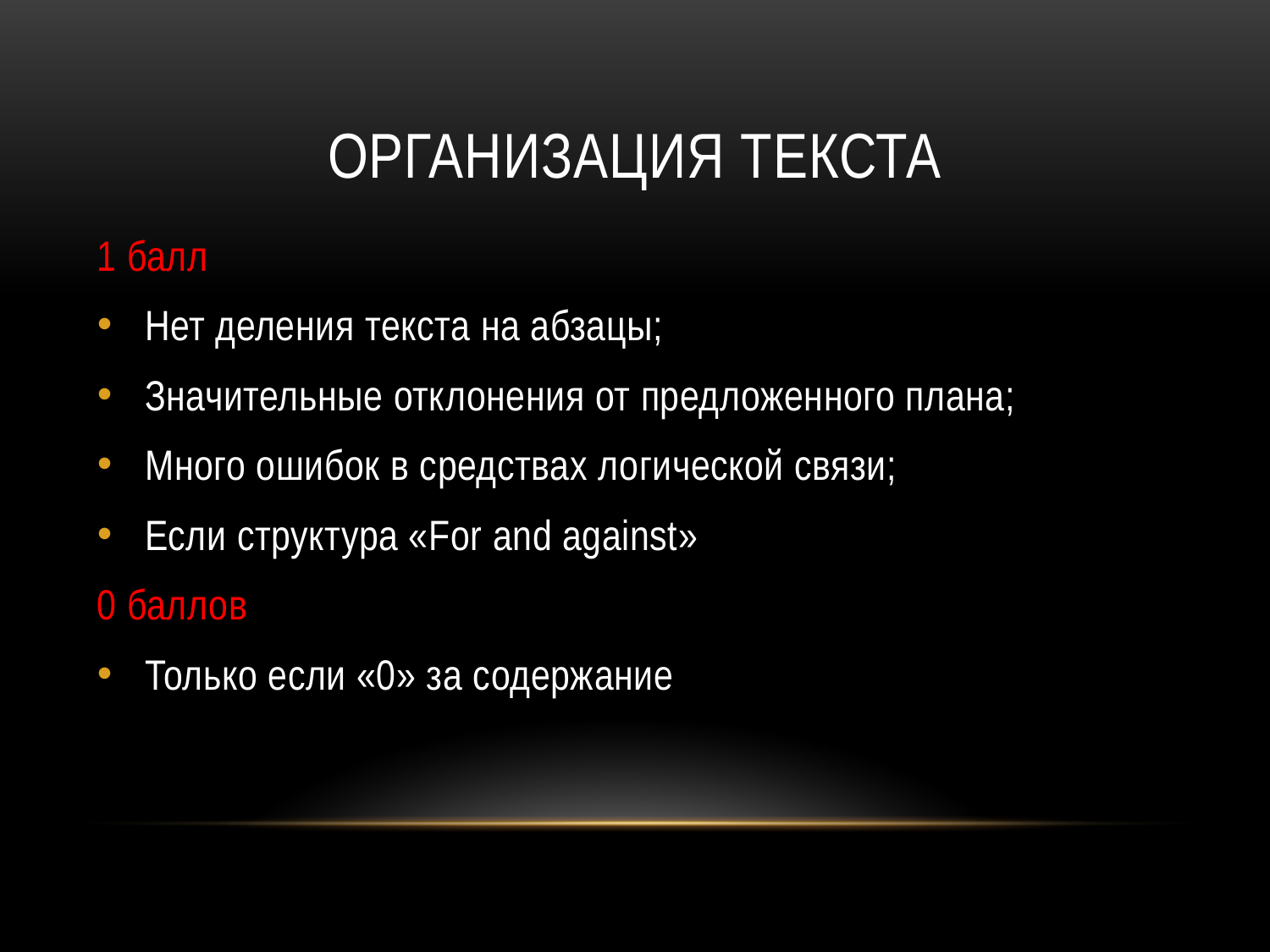

# Организация текста
1 балл
Нет деления текста на абзацы;
Значительные отклонения от предложенного плана;
Много ошибок в средствах логической связи;
Если структура «For and against»
0 баллов
Только если «0» за содержание